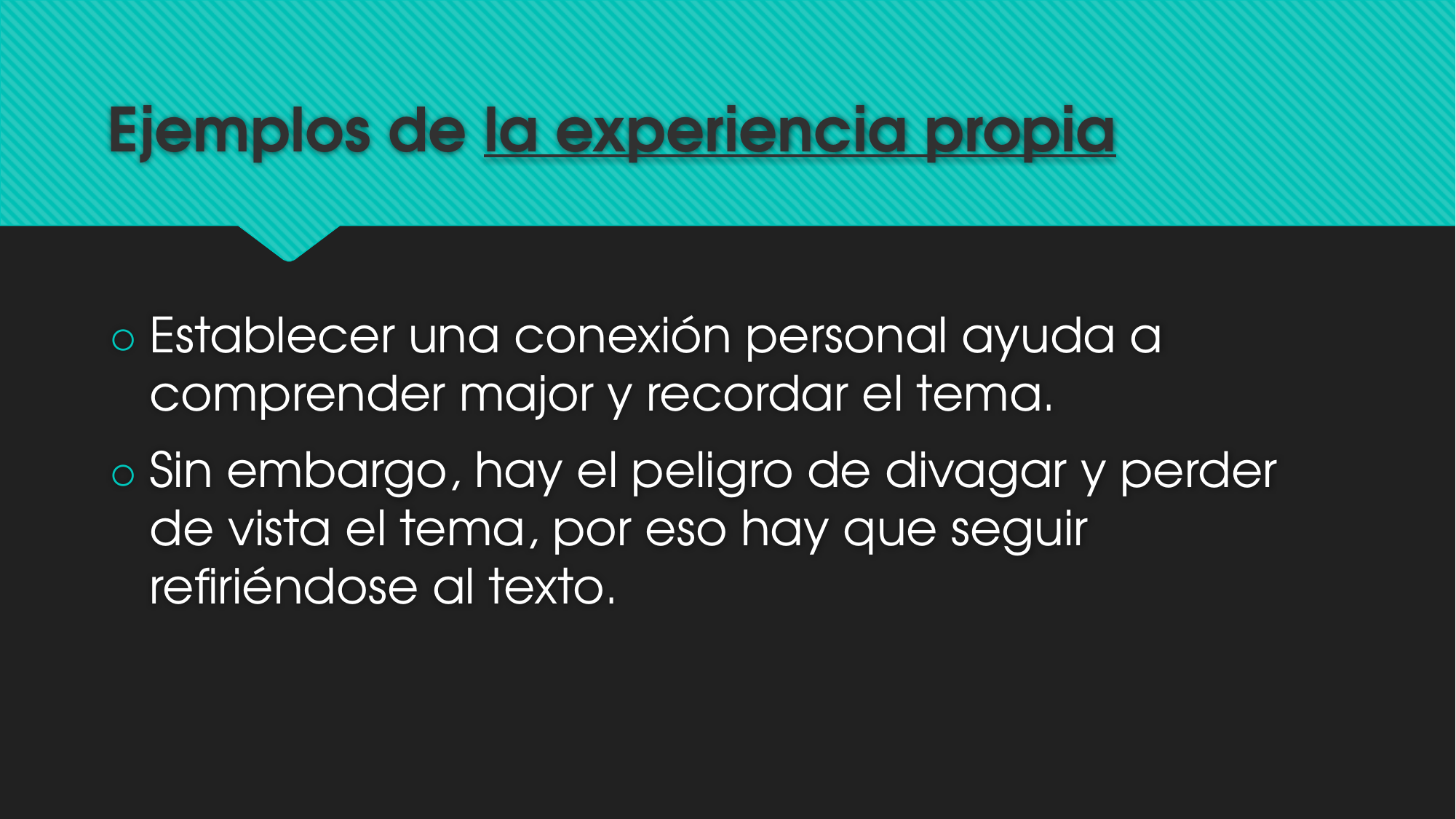

# Ejemplos de la experiencia propia
Establecer una conexión personal ayuda a comprender major y recordar el tema.
Sin embargo, hay el peligro de divagar y perder de vista el tema, por eso hay que seguir refiriéndose al texto.